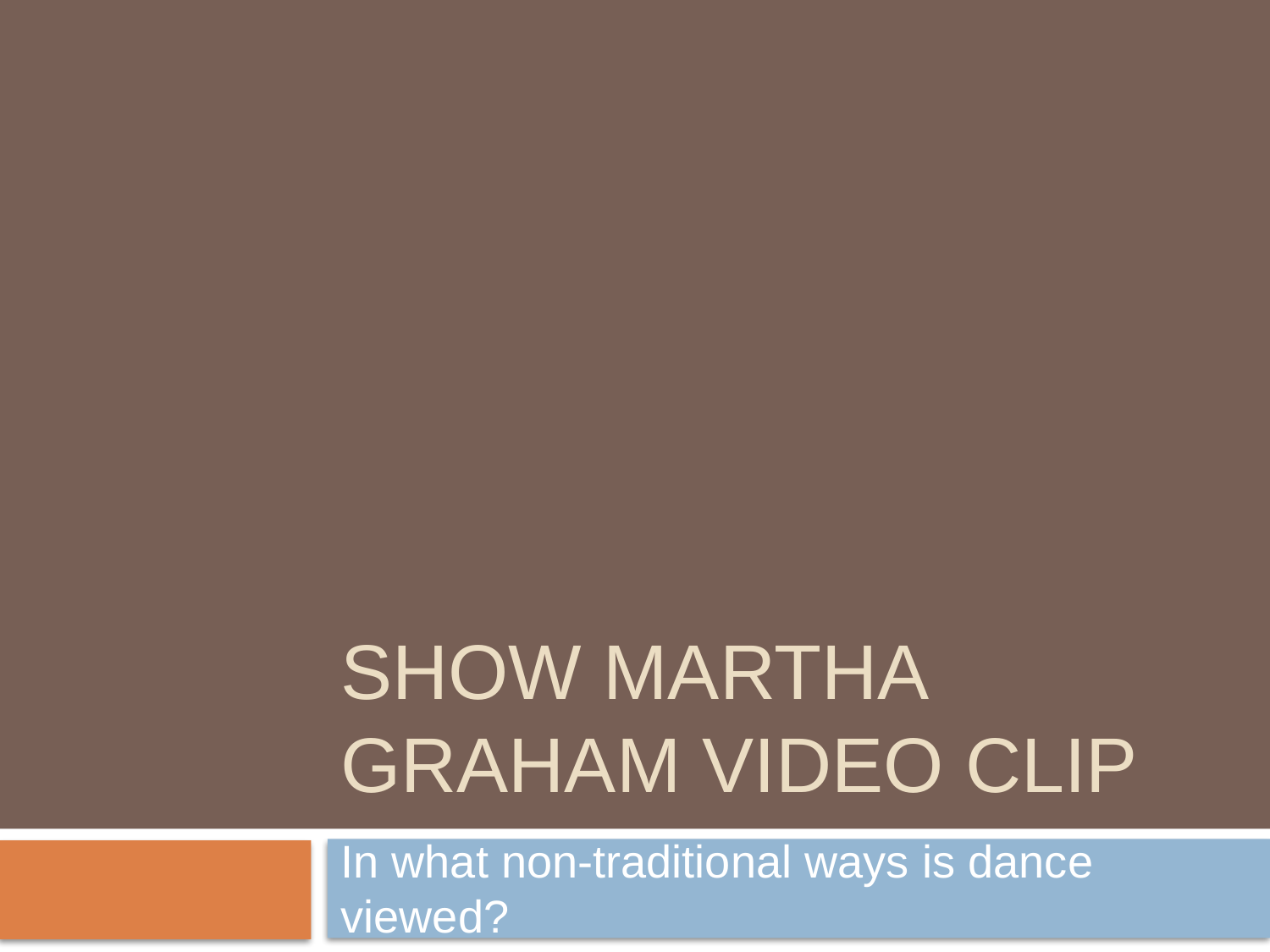

# Show Martha Graham Video Clip
In what non-traditional ways is dance viewed?